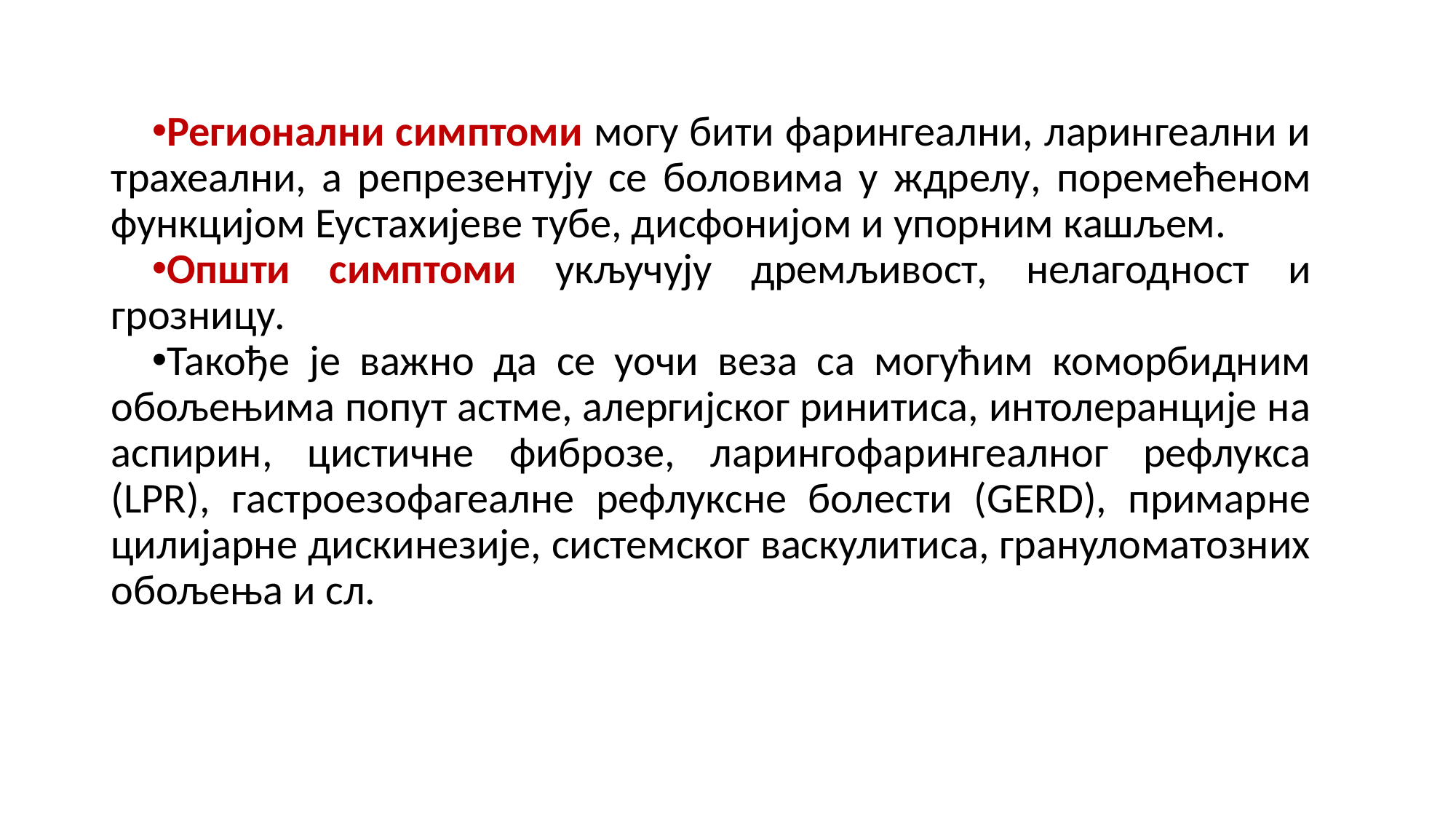

Регионални симптоми могу бити фарингеални, ларингеални и трахеални, а репрезентују се боловима у ждрелу, поремећеном функцијом Еустахијеве тубе, дисфонијом и упорним кашљем.
Општи симптоми укључују дремљивост, нелагодност и грозницу.
Такође је важно да се уочи веза са могућим коморбидним обољењима попут астме, алергијског ринитиса, интолеранције на аспирин, цистичне фиброзе, ларингофарингеалног рефлукса (LPR), гастроезофагеалне рефлуксне болести (GERD), примарне цилијарне дискинезије, системског васкулитиса, грануломатозних обољења и сл.